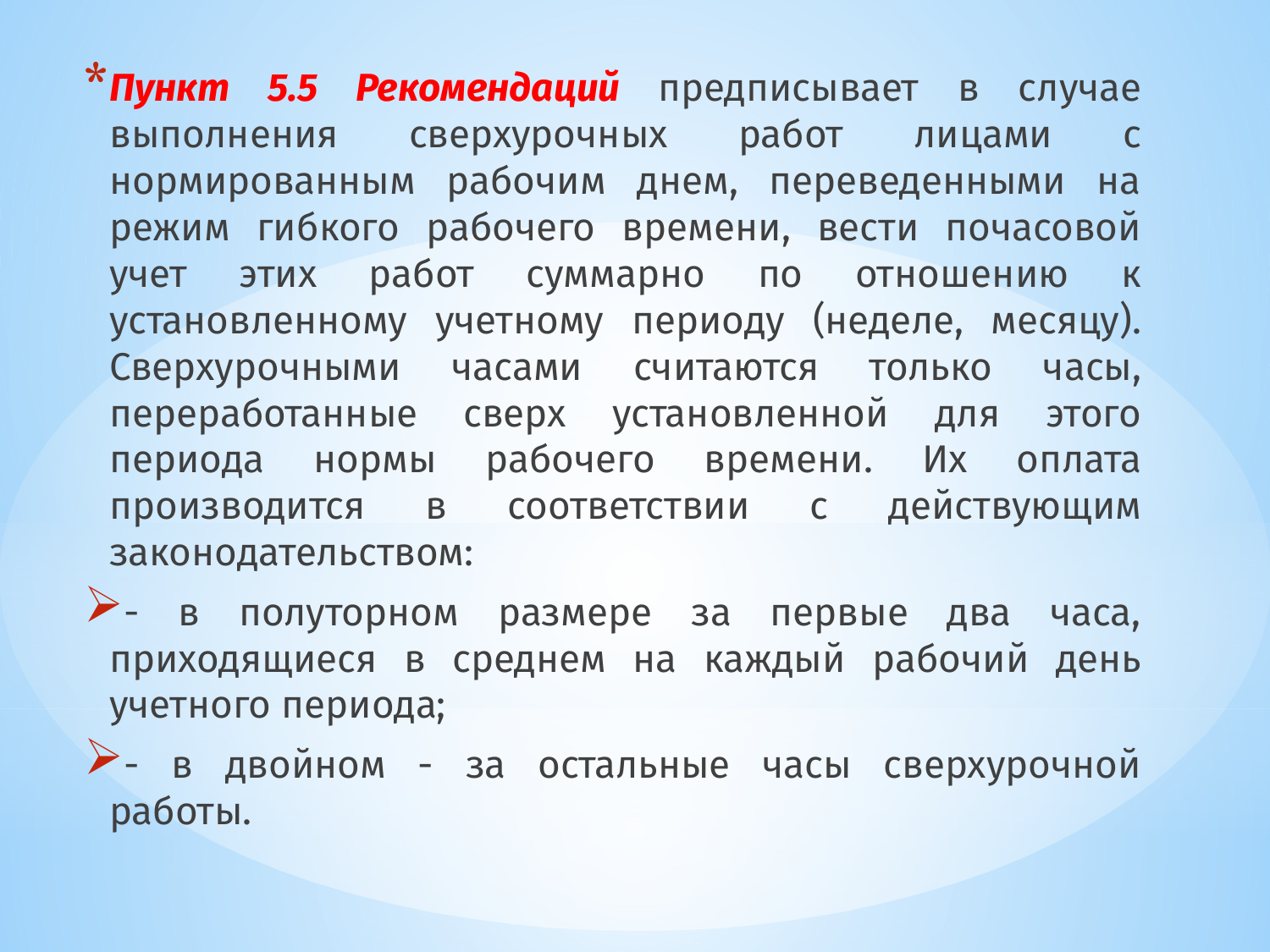

Пункт 5.5 Рекомендаций предписывает в случае выполнения сверхурочных работ лицами с нормированным рабочим днем, переведенными на режим гибкого рабочего времени, вести почасовой учет этих работ суммарно по отношению к установленному учетному периоду (неделе, месяцу). Сверхурочными часами считаются только часы, переработанные сверх установленной для этого периода нормы рабочего времени. Их оплата производится в соответствии с действующим законодательством:
- в полуторном размере за первые два часа, приходящиеся в среднем на каждый рабочий день учетного периода;
- в двойном - за остальные часы сверхурочной работы.